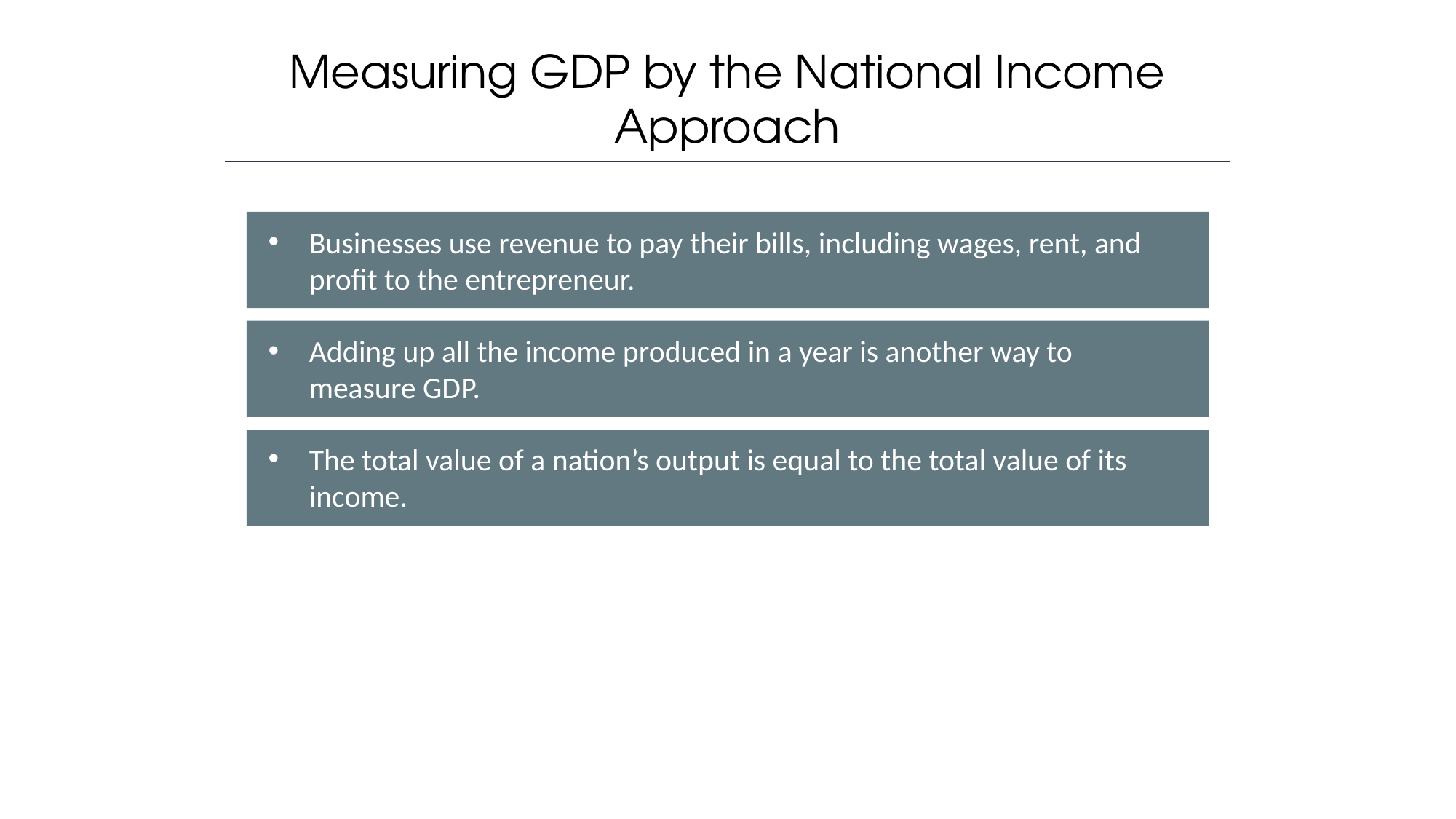

Measuring GDP by the National Income Approach

Businesses use revenue to pay their bills, including wages, rent, and profit to the entrepreneur.

Adding up all the income produced in a year is another way to measure GDP.

The total value of a nation’s output is equal to the total value of its income.